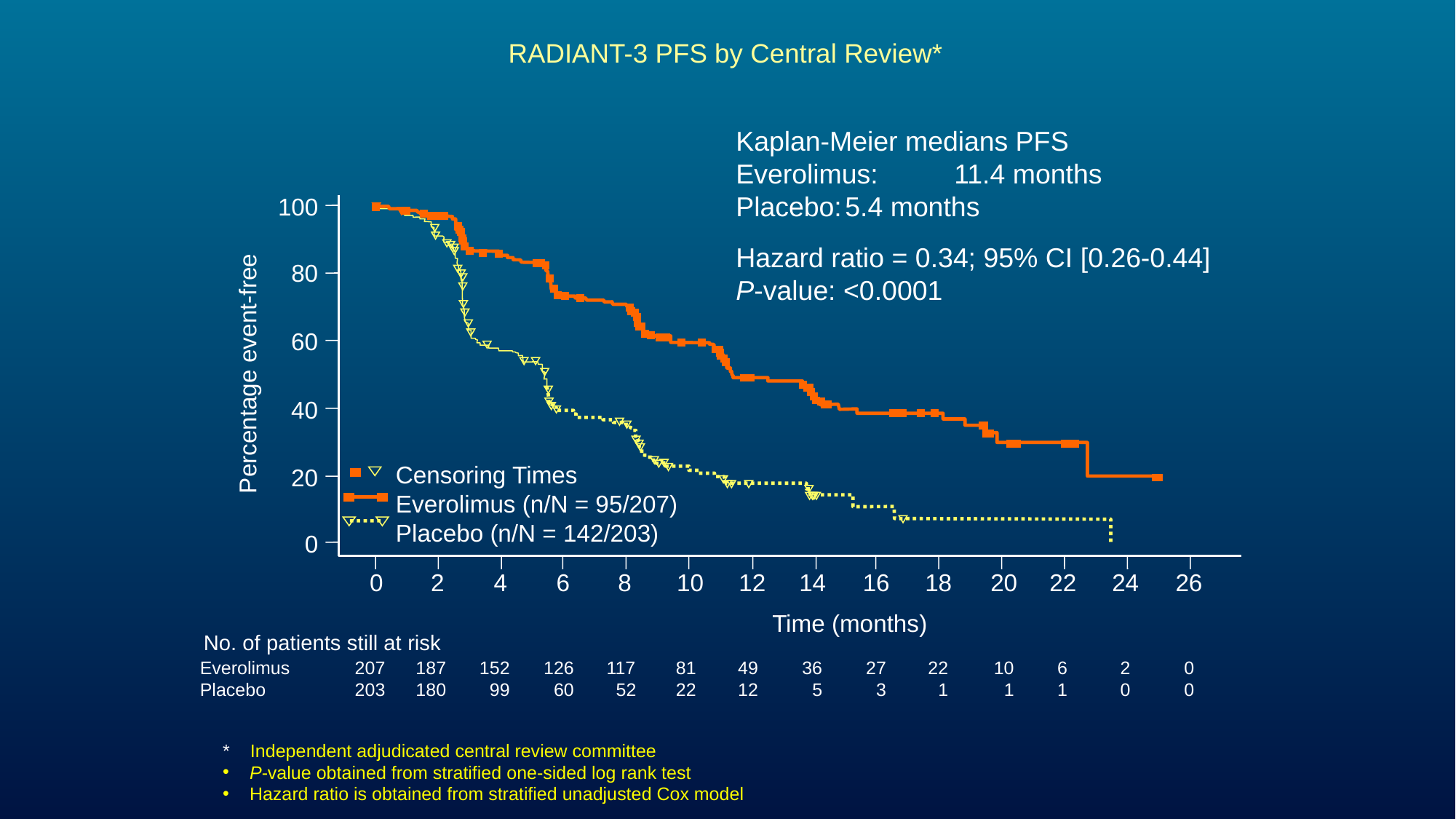

# RADIANT-3 PFS by Central Review*
Kaplan-Meier medians PFS
Everolimus:	11.4 months
Placebo:	5.4 months
Hazard ratio = 0.34; 95% CI [0.26-0.44]
P-value: <0.0001
100

80

60

Percentage event-free

40

Censoring Times
Everolimus (n/N = 95/207)
Placebo (n/N = 142/203)

20

0

0
2
4
6
8
10
12
14
16
18
20
22
24
26
Time (months)
No. of patients still at risk
Everolimus
Placebo
207
203
187
180
152
  99
126
  60
117
  52
81
22
49
12
36
  5
27
  3
22
  1
10
  1
6
1
2
0
0
0
*    Independent adjudicated central review committee
P-value obtained from stratified one-sided log rank test
Hazard ratio is obtained from stratified unadjusted Cox model